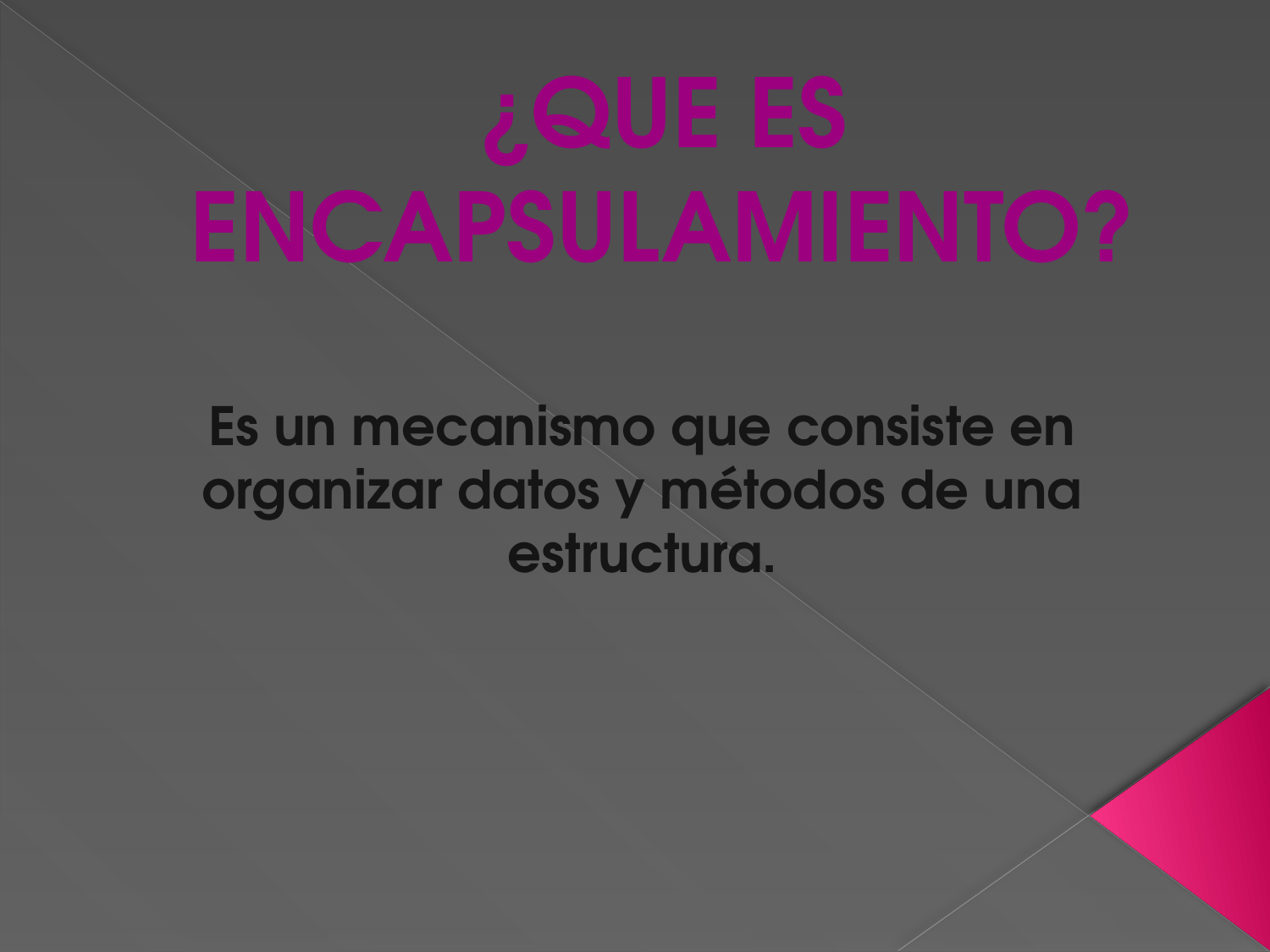

¿QUE ES ENCAPSULAMIENTO?
Es un mecanismo que consiste en organizar datos y métodos de una estructura.